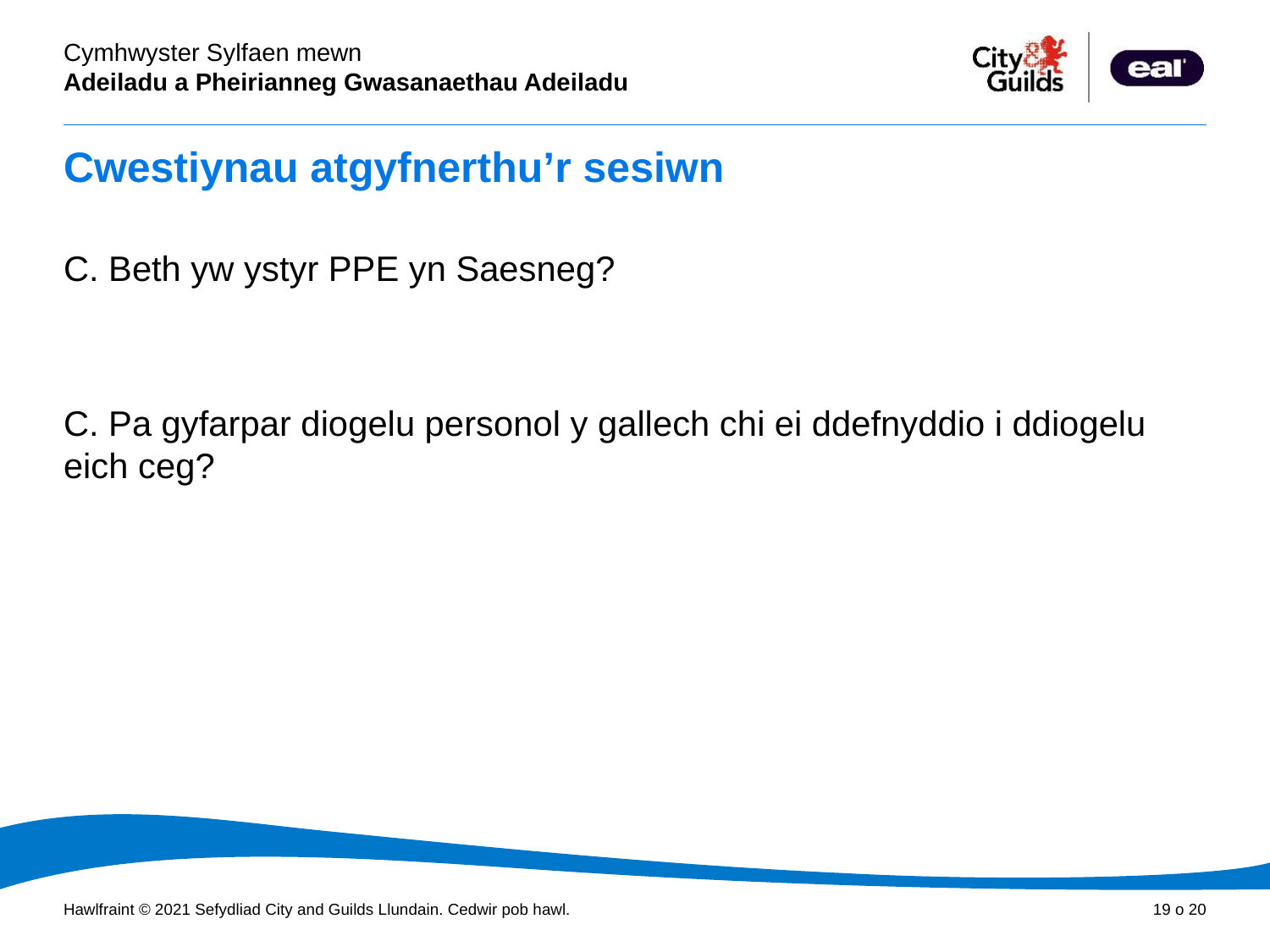

# Cwestiynau atgyfnerthu’r sesiwn
C. Beth yw ystyr PPE yn Saesneg?

C. Pa gyfarpar diogelu personol y gallech chi ei ddefnyddio i ddiogelu eich ceg?